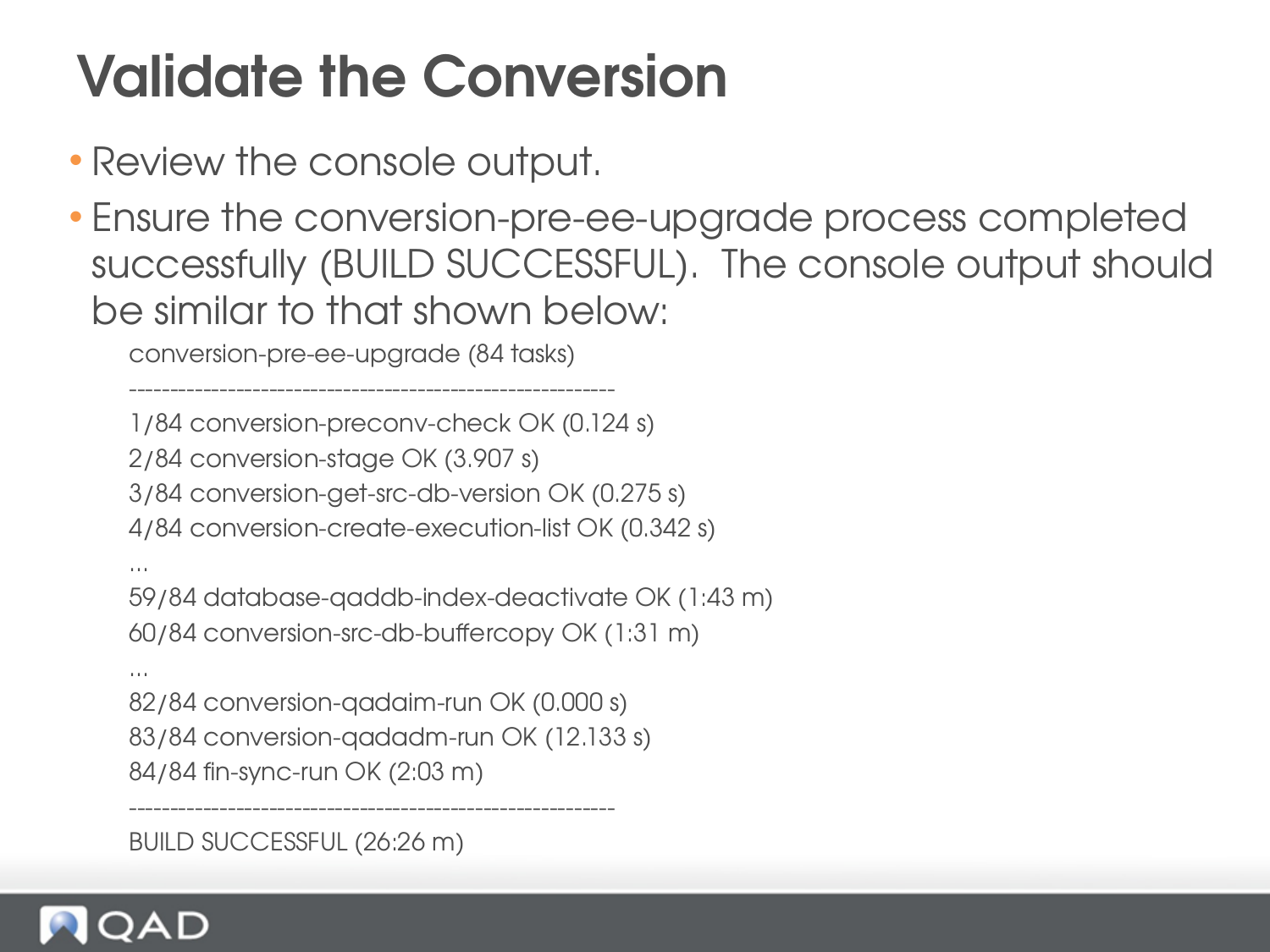

# Validate the Conversion
Review the console output.
Ensure the conversion-pre-ee-upgrade process completed successfully (BUILD SUCCESSFUL).  The console output should be similar to that shown below:
conversion-pre-ee-upgrade (84 tasks)
-----------------------------------------------------------
1/84 conversion-preconv-check OK (0.124 s)
2/84 conversion-stage OK (3.907 s)
3/84 conversion-get-src-db-version OK (0.275 s)
4/84 conversion-create-execution-list OK (0.342 s)
...
59/84 database-qaddb-index-deactivate OK (1:43 m)
60/84 conversion-src-db-buffercopy OK (1:31 m)
...
82/84 conversion-qadaim-run OK (0.000 s)
83/84 conversion-qadadm-run OK (12.133 s)
84/84 fin-sync-run OK (2:03 m)
-----------------------------------------------------------
BUILD SUCCESSFUL (26:26 m)